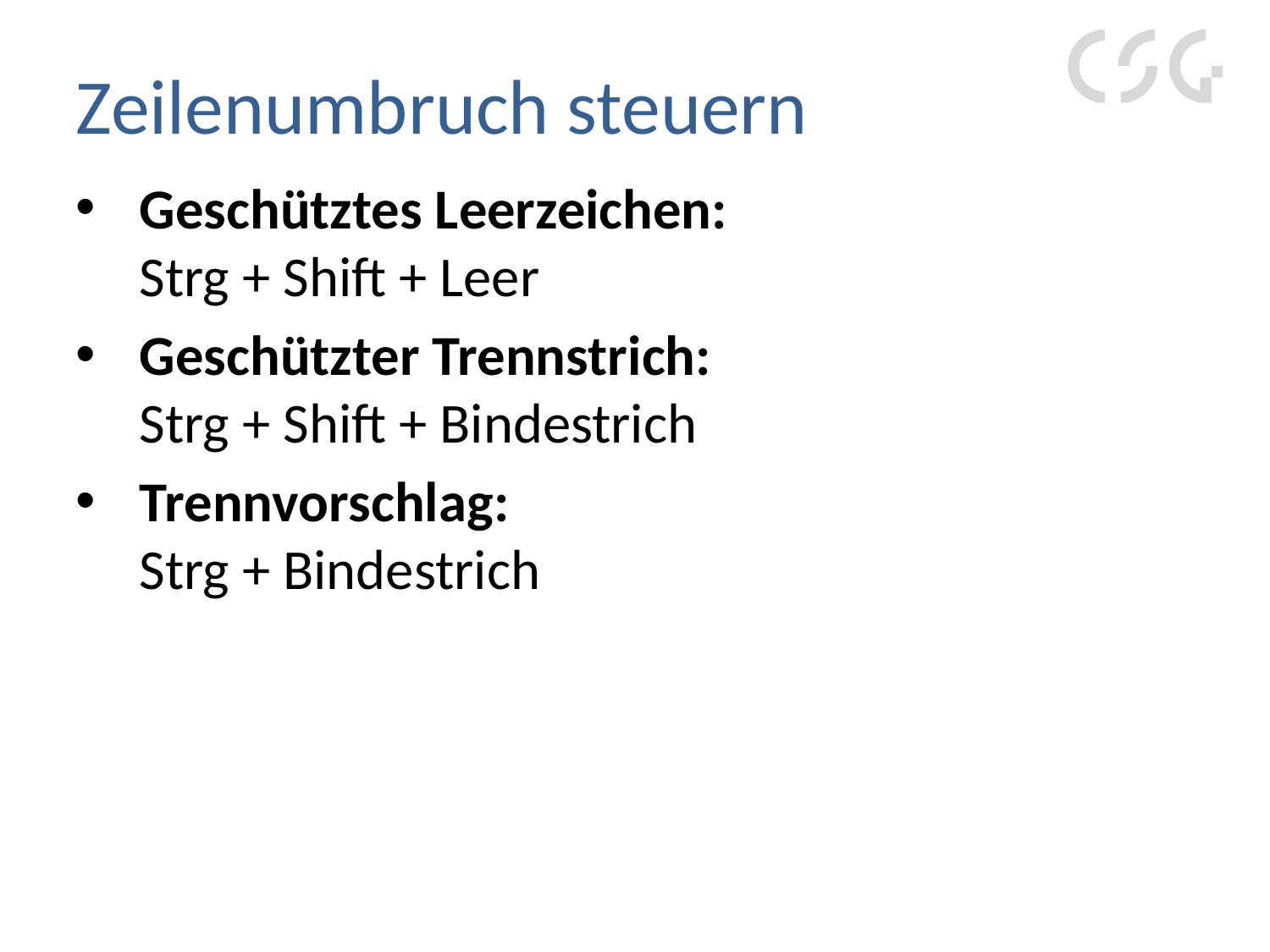

# Zeilenumbruch steuern
Geschütztes Leerzeichen:
Strg + Shift + Leer
Geschützter Trennstrich:
Strg + Shift + Bindestrich
Trennvorschlag:
Strg + Bindestrich